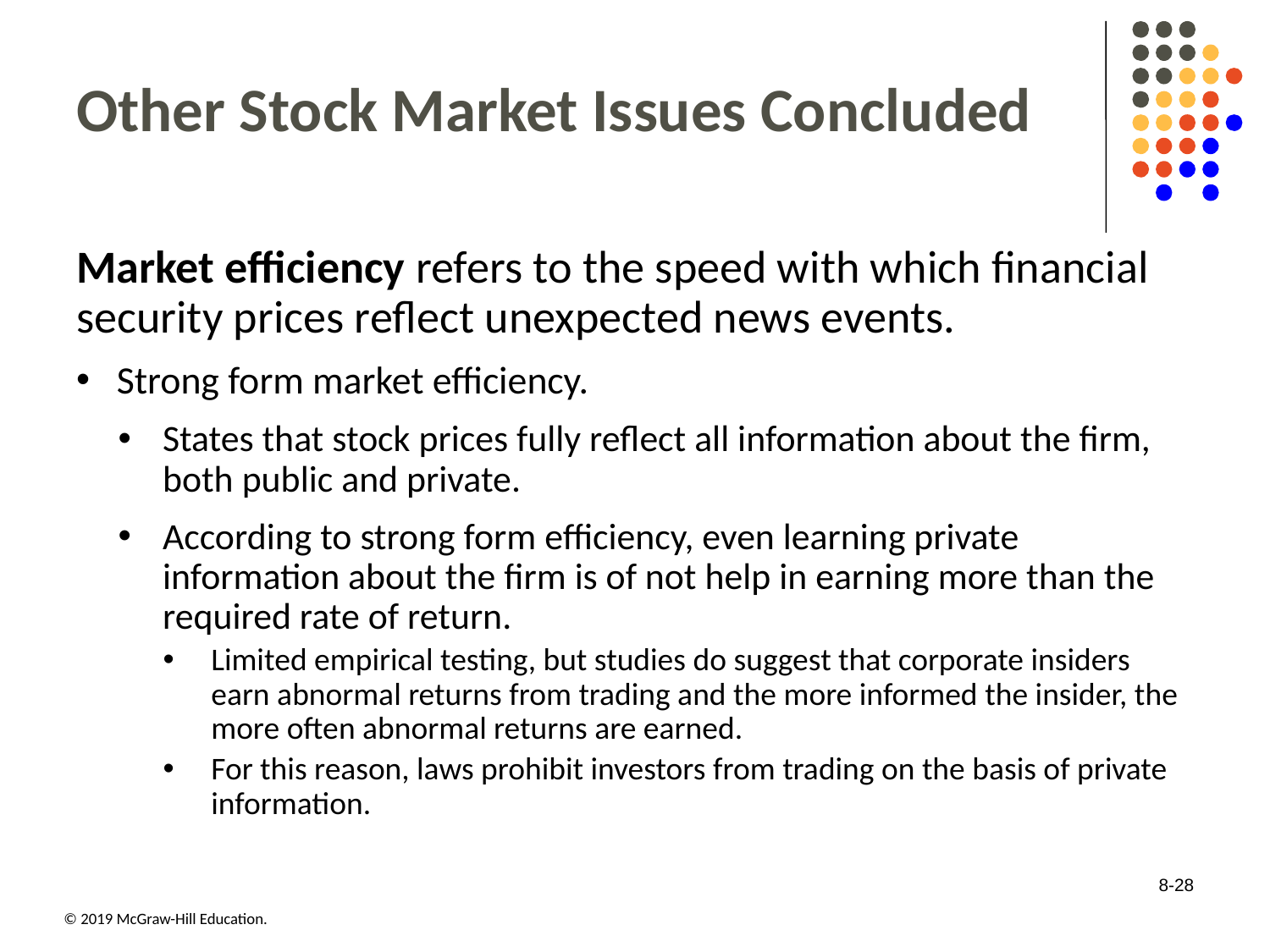

# Other Stock Market Issues Concluded
Market efficiency refers to the speed with which financial security prices reflect unexpected news events.
Strong form market efficiency.
States that stock prices fully reflect all information about the firm, both public and private.
According to strong form efficiency, even learning private information about the firm is of not help in earning more than the required rate of return.
Limited empirical testing, but studies do suggest that corporate insiders earn abnormal returns from trading and the more informed the insider, the more often abnormal returns are earned.
For this reason, laws prohibit investors from trading on the basis of private information.
8-28